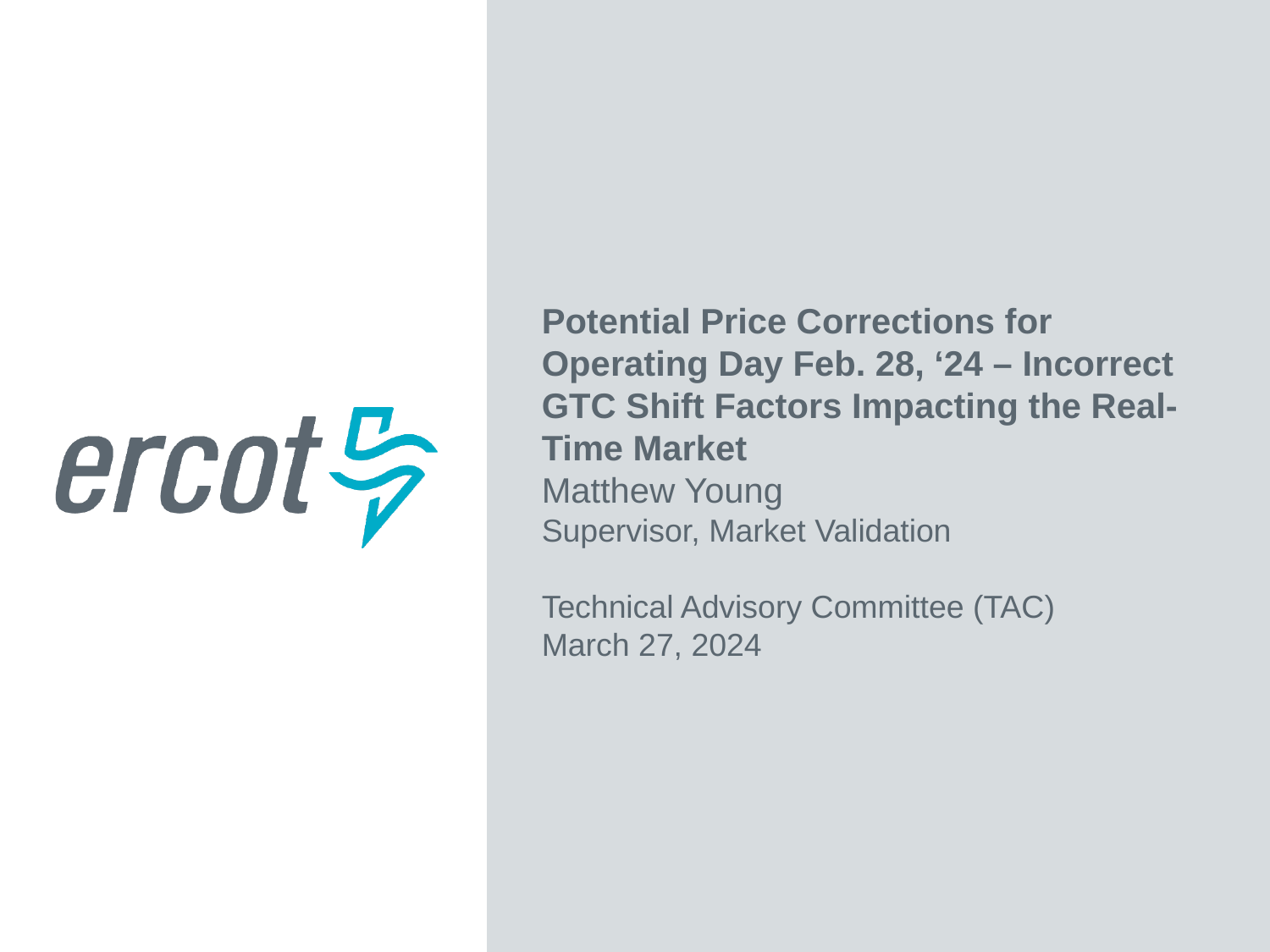

Potential Price Corrections for Operating Day Feb. 28, ‘24 – Incorrect GTC Shift Factors Impacting the Real-Time Market
Matthew Young
Supervisor, Market Validation

Technical Advisory Committee (TAC)
March 27, 2024